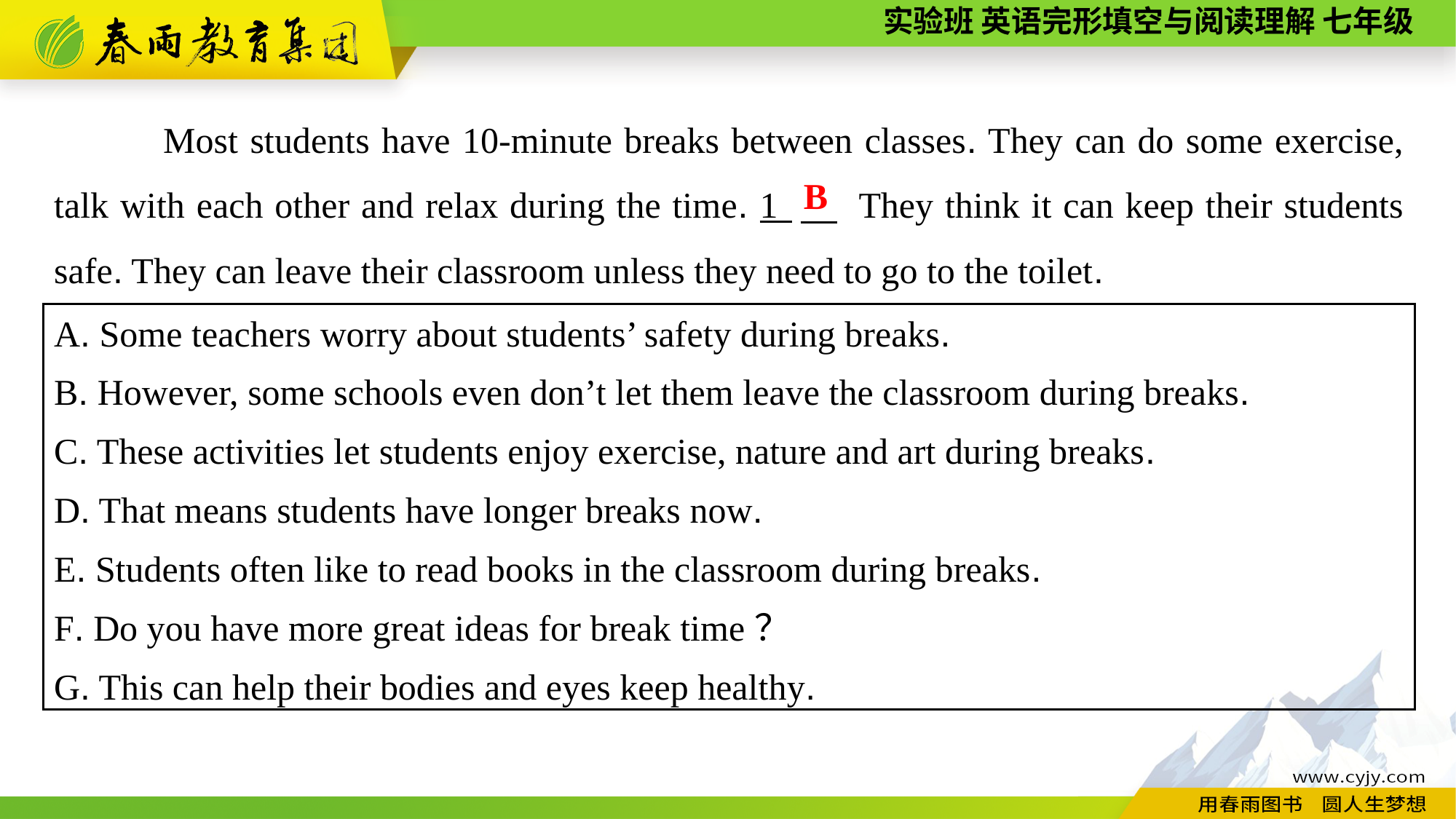

Most students have 10-minute breaks between classes. They can do some exercise, talk with each other and relax during the time. 1 　 They think it can keep their students safe. They can leave their classroom unless they need to go to the toilet.
B
A. Some teachers worry about students’ safety during breaks.
B. However, some schools even don’t let them leave the classroom during breaks.
C. These activities let students enjoy exercise, nature and art during breaks.
D. That means students have longer breaks now.
E. Students often like to read books in the classroom during breaks.
F. Do you have more great ideas for break time？
G. This can help their bodies and eyes keep healthy.